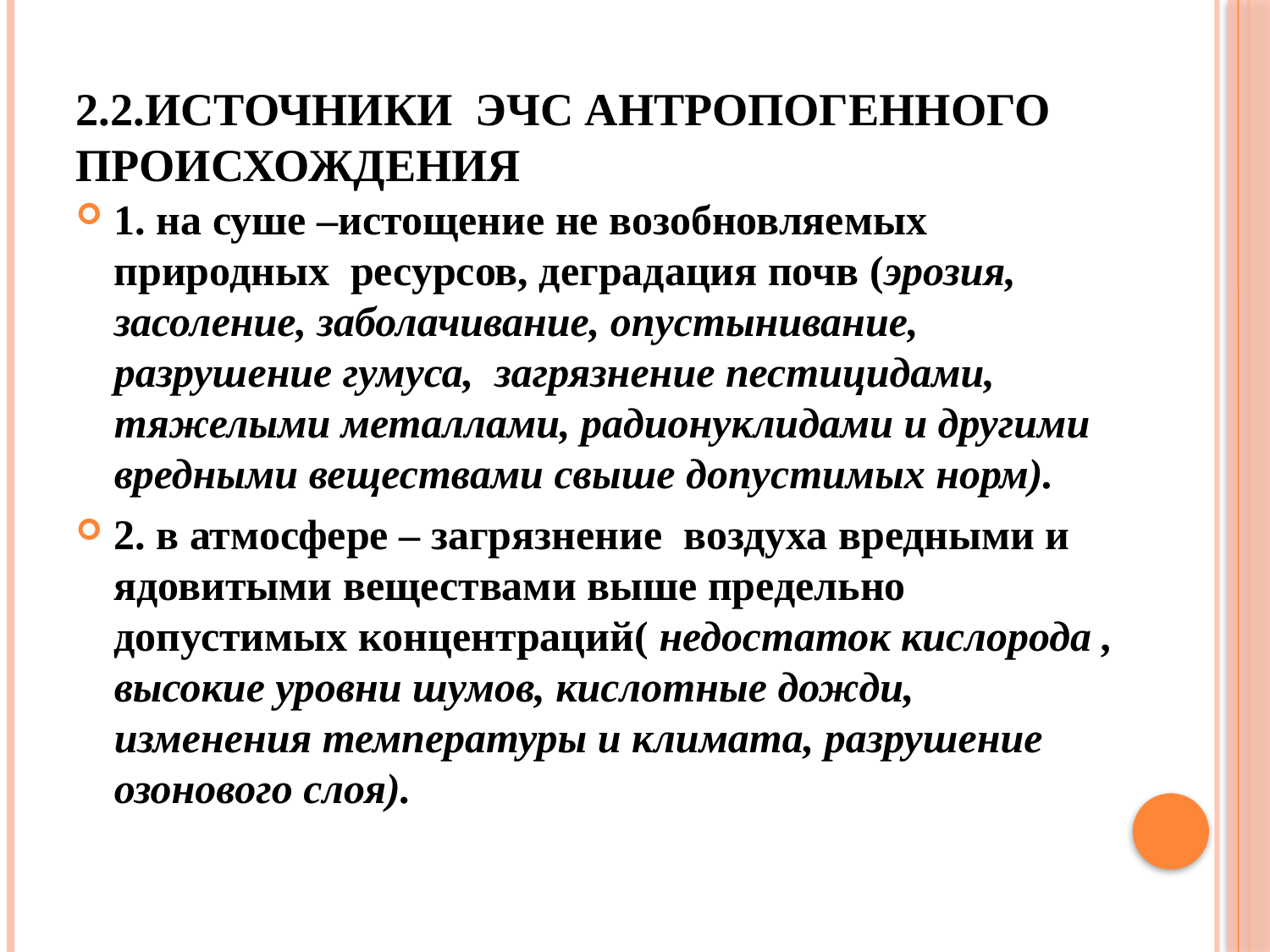

# 2.2.Источники  ЭЧС антропогенного происхождения
1. на суше –истощение не возобновляемых природных  ресурсов, деградация почв (эрозия, засоление, заболачивание, опустынивание, разрушение гумуса,  загрязнение пестицидами, тяжелыми металлами, радионуклидами и другими вредными веществами свыше допустимых норм).
2. в атмосфере – загрязнение  воздуха вредными и ядовитыми веществами выше предельно допустимых концентраций( недостаток кислорода , высокие уровни шумов, кислотные дожди, изменения температуры и климата, разрушение озонового слоя).